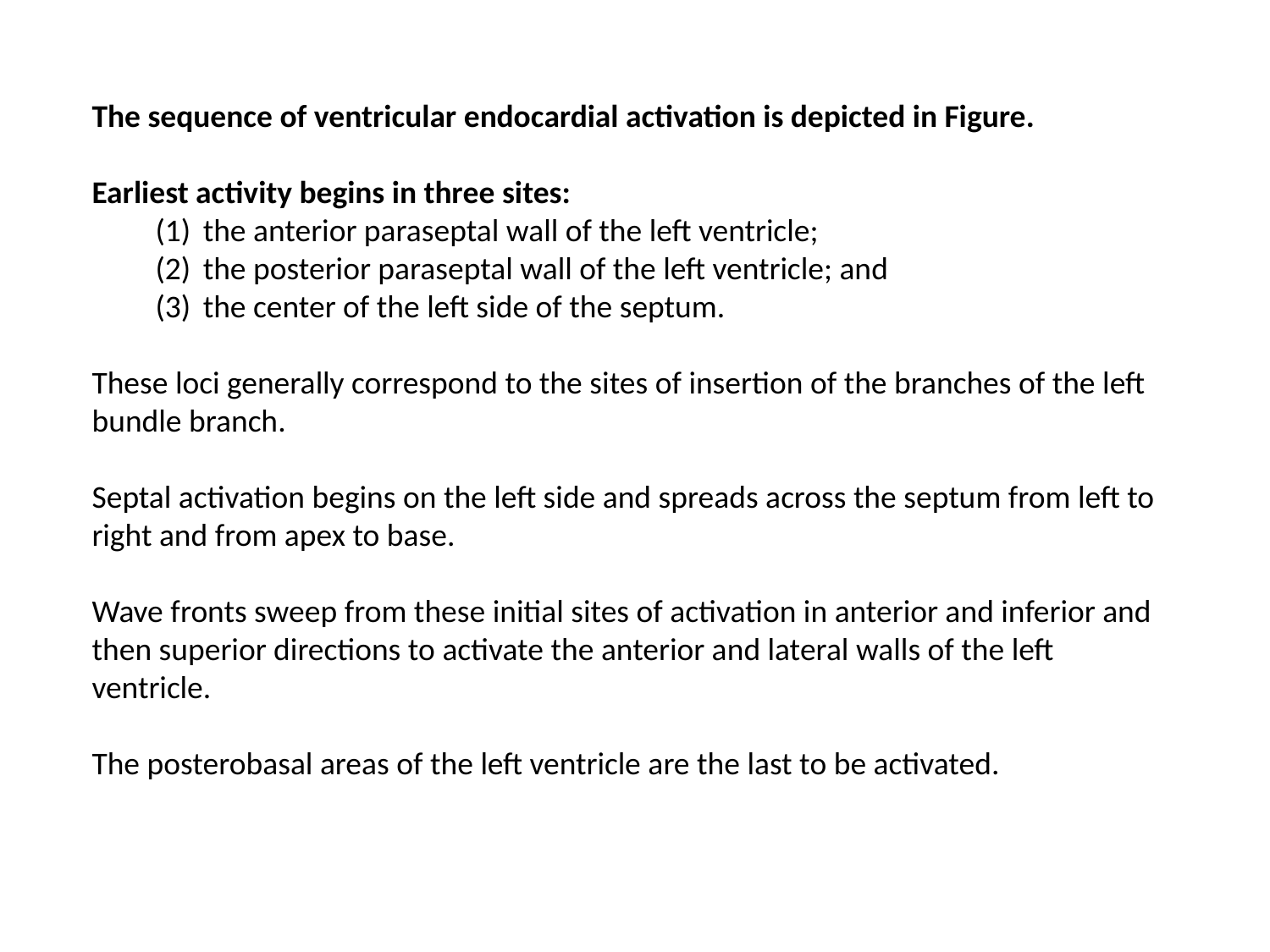

The sequence of ventricular endocardial activation is depicted in Figure.

Earliest activity begins in three sites:
the anterior paraseptal wall of the left ventricle;
the posterior paraseptal wall of the left ventricle; and
the center of the left side of the septum.

These loci generally correspond to the sites of insertion of the branches of the left bundle branch.

Septal activation begins on the left side and spreads across the septum from left to right and from apex to base.

Wave fronts sweep from these initial sites of activation in anterior and inferior and then superior directions to activate the anterior and lateral walls of the left ventricle.

The posterobasal areas of the left ventricle are the last to be activated.